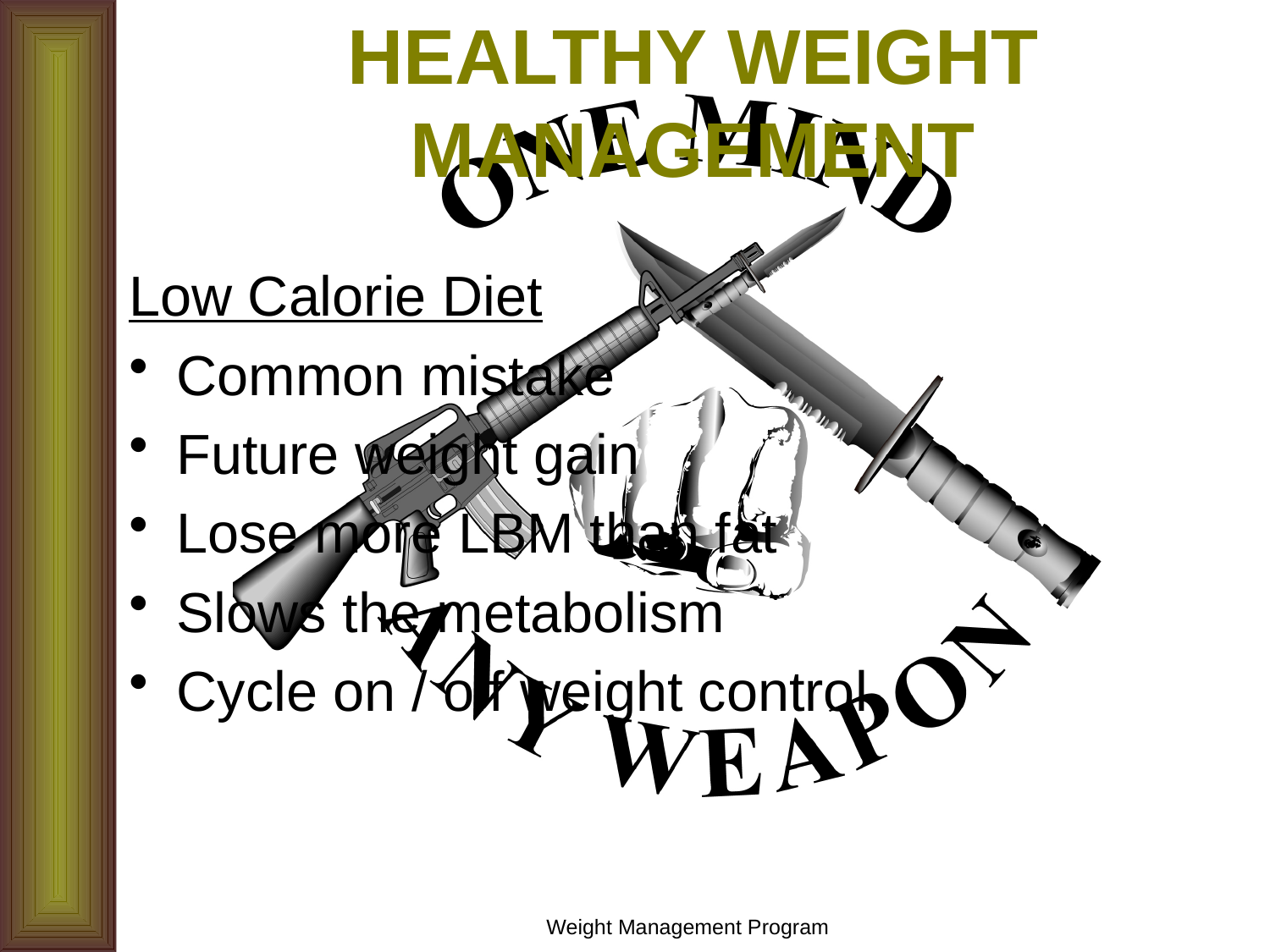

# HEALTHY WEIGHT MANAGEMENT
Low Calorie Diet
Common mistake
Future weight gain
Lose more LBM than fat
Slows the metabolism
Cycle on / off weight control
Weight Management Program